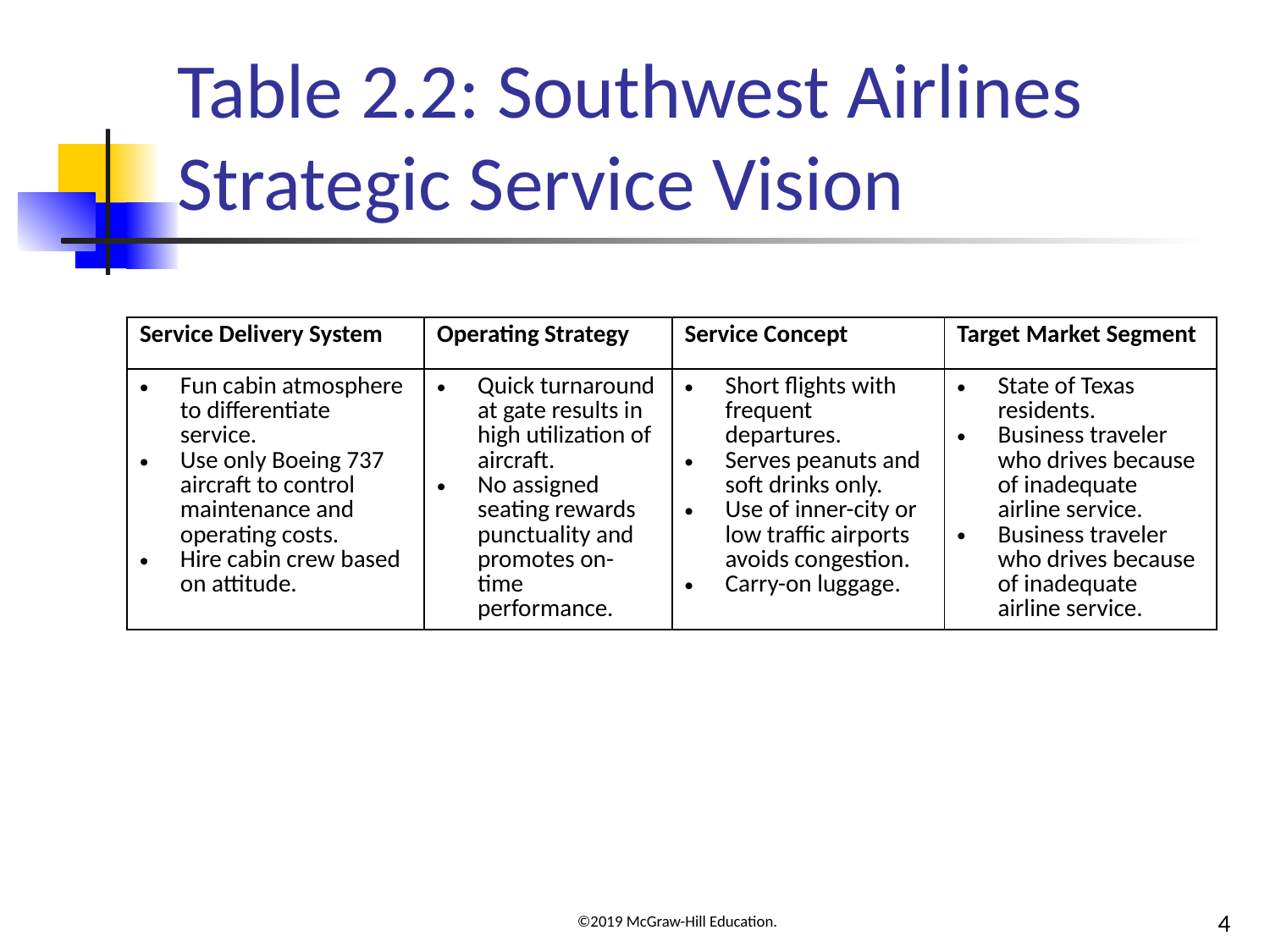

# Table 2.2: Southwest Airlines Strategic Service Vision
| Service Delivery System | Operating Strategy | Service Concept | Target Market Segment |
| --- | --- | --- | --- |
| Fun cabin atmosphere to differentiate service. Use only Boeing 737 aircraft to control maintenance and operating costs. Hire cabin crew based on attitude. | Quick turnaround at gate results in high utilization of aircraft. No assigned seating rewards punctuality and promotes on-time performance. | Short flights with frequent departures. Serves peanuts and soft drinks only. Use of inner-city or low traffic airports avoids congestion. Carry-on luggage. | State of Texas residents. Business traveler who drives because of inadequate airline service. Business traveler who drives because of inadequate airline service. |